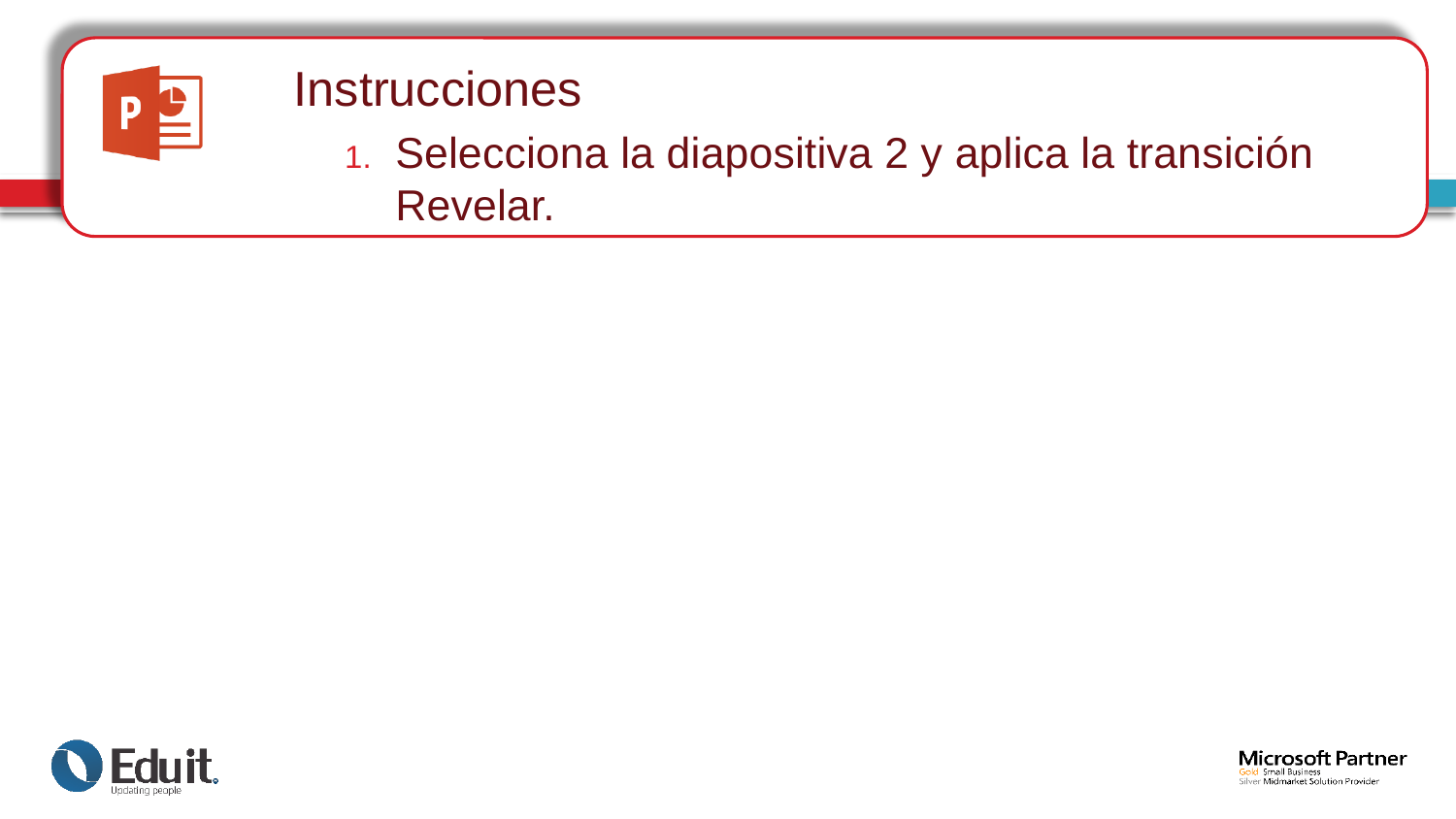

Instrucciones
Selecciona la diapositiva 2 y aplica la transición Revelar.